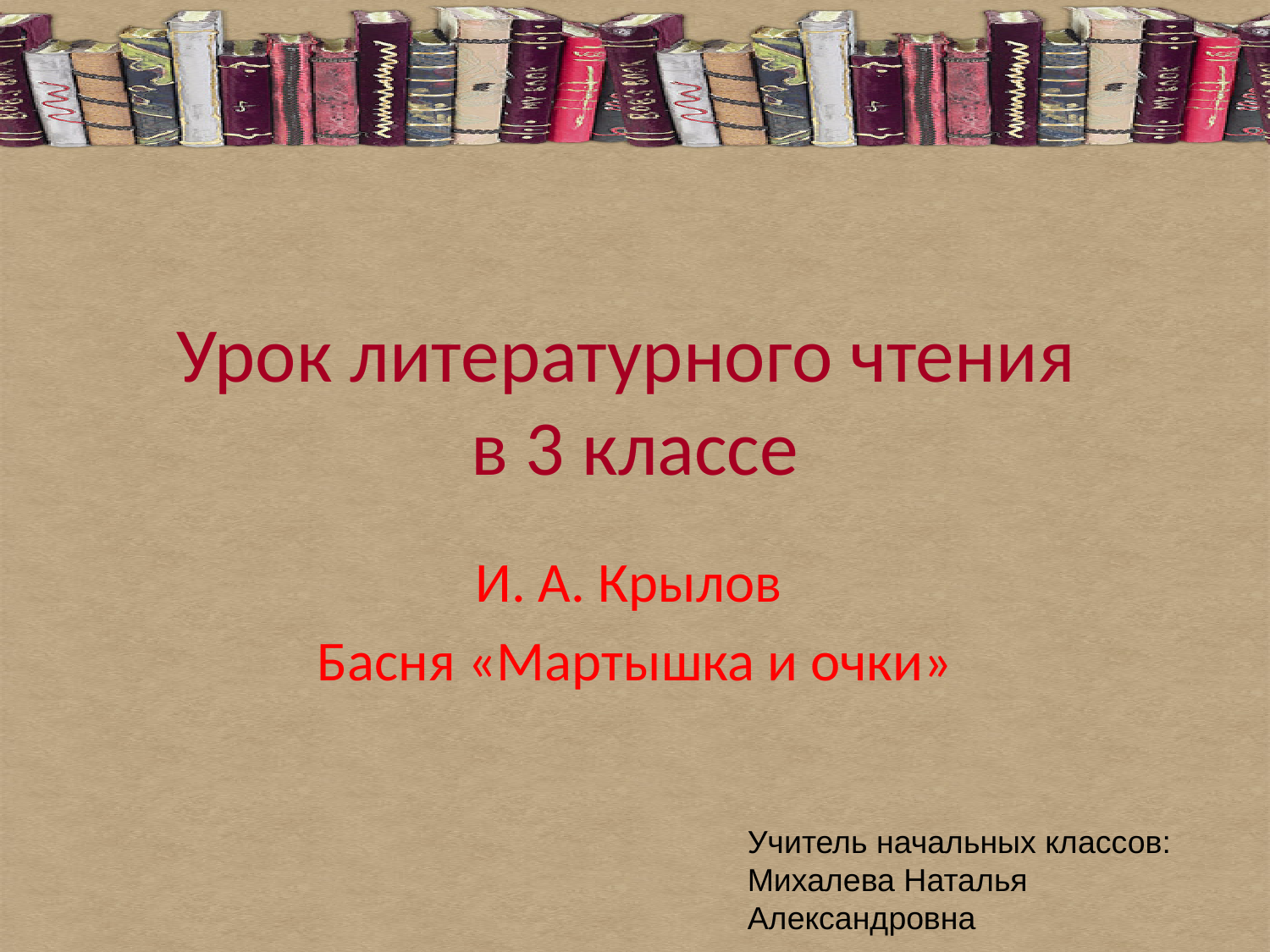

# Урок литературного чтения в 3 классе
И. А. Крылов
Басня «Мартышка и очки»
Учитель начальных классов: Михалева Наталья Александровна